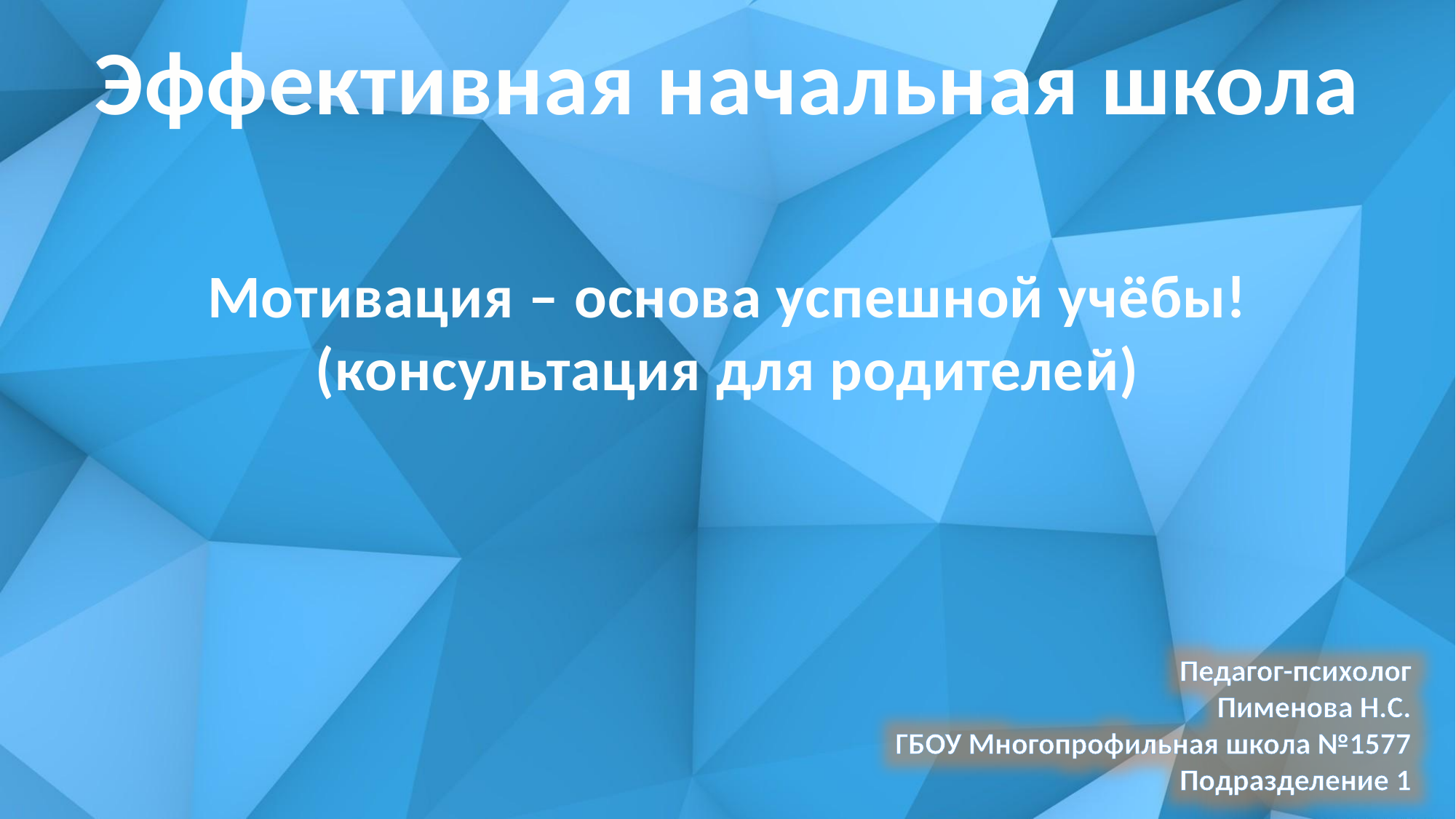

Эффективная начальная школа
Мотивация – основа успешной учёбы!
(консультация для родителей)
Педагог-психолог
Пименова Н.С.
ГБОУ Многопрофильная школа №1577
Подразделение 1